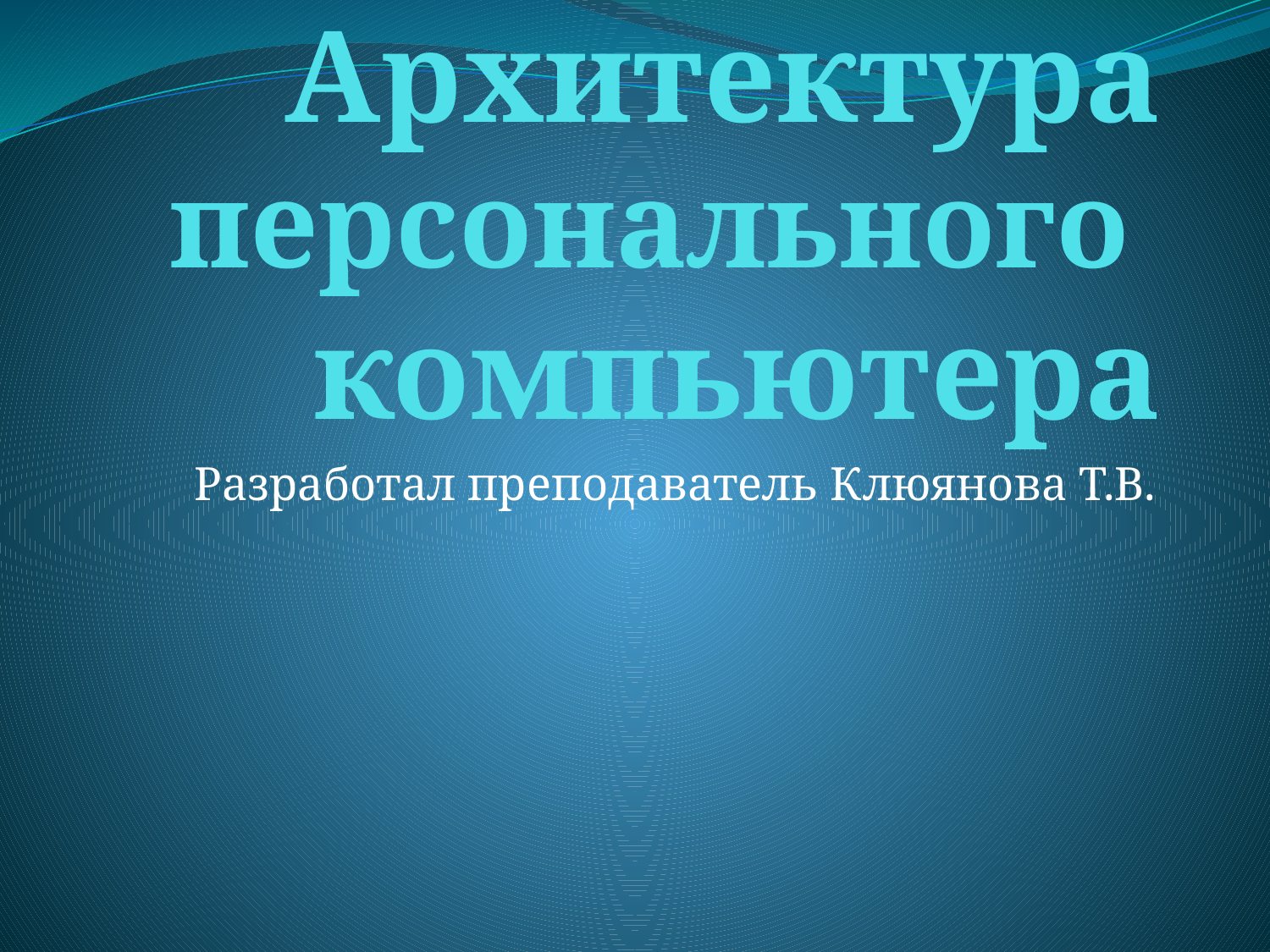

# Архитектура персонального компьютера
Разработал преподаватель Клюянова Т.В.